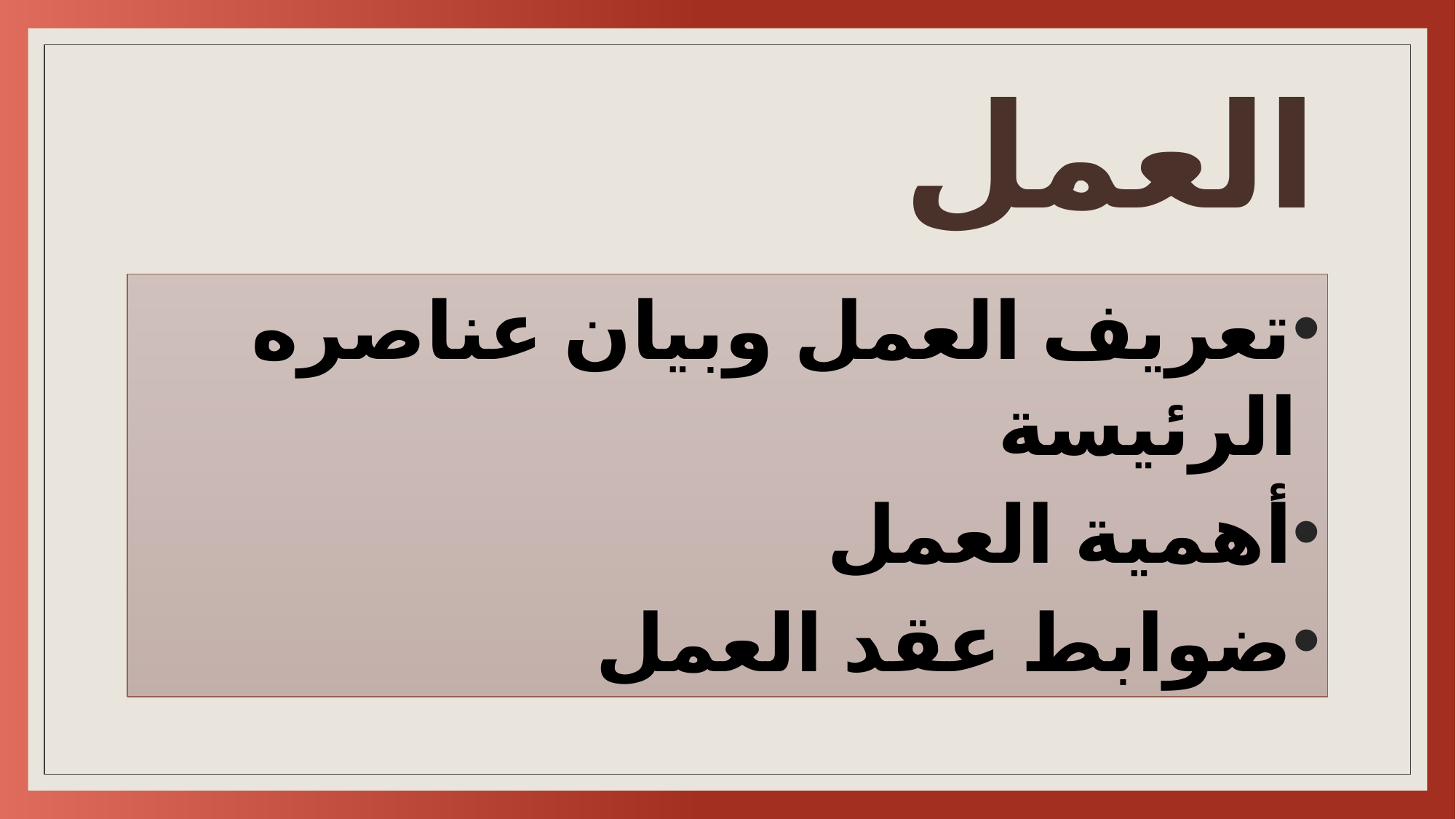

# العمل
تعريف العمل وبيان عناصره الرئيسة
أهمية العمل
ضوابط عقد العمل